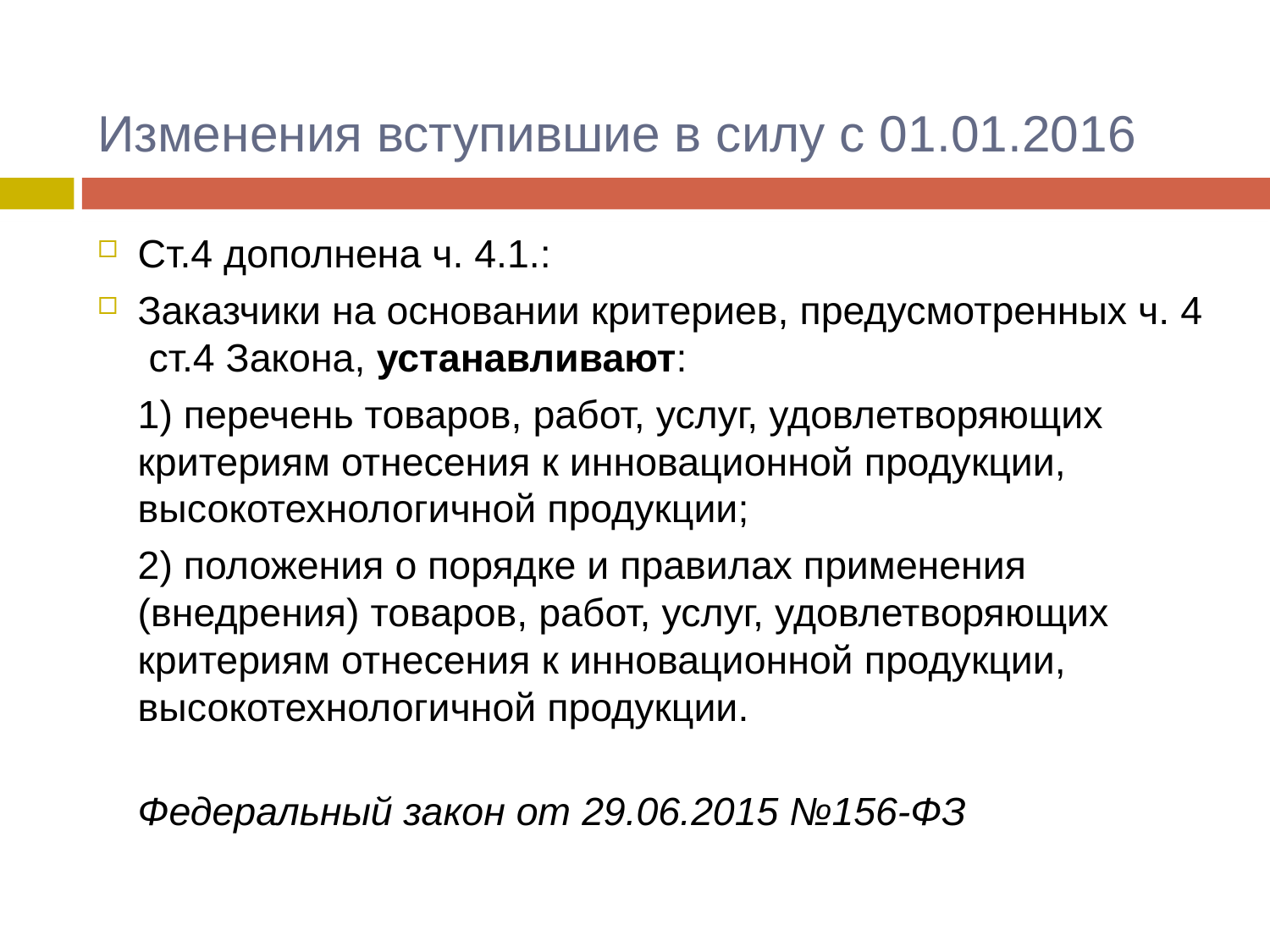

# Изменения вступившие в силу с 01.01.2016
Ст.4 дополнена ч. 4.1.:
Заказчики на основании критериев, предусмотренных ч. 4  ст.4 Закона, устанавливают:
	1) перечень товаров, работ, услуг, удовлетворяющих критериям отнесения к инновационной продукции, высокотехнологичной продукции;
	2) положения о порядке и правилах применения (внедрения) товаров, работ, услуг, удовлетворяющих критериям отнесения к инновационной продукции, высокотехнологичной продукции.
Федеральный закон от 29.06.2015 №156-ФЗ